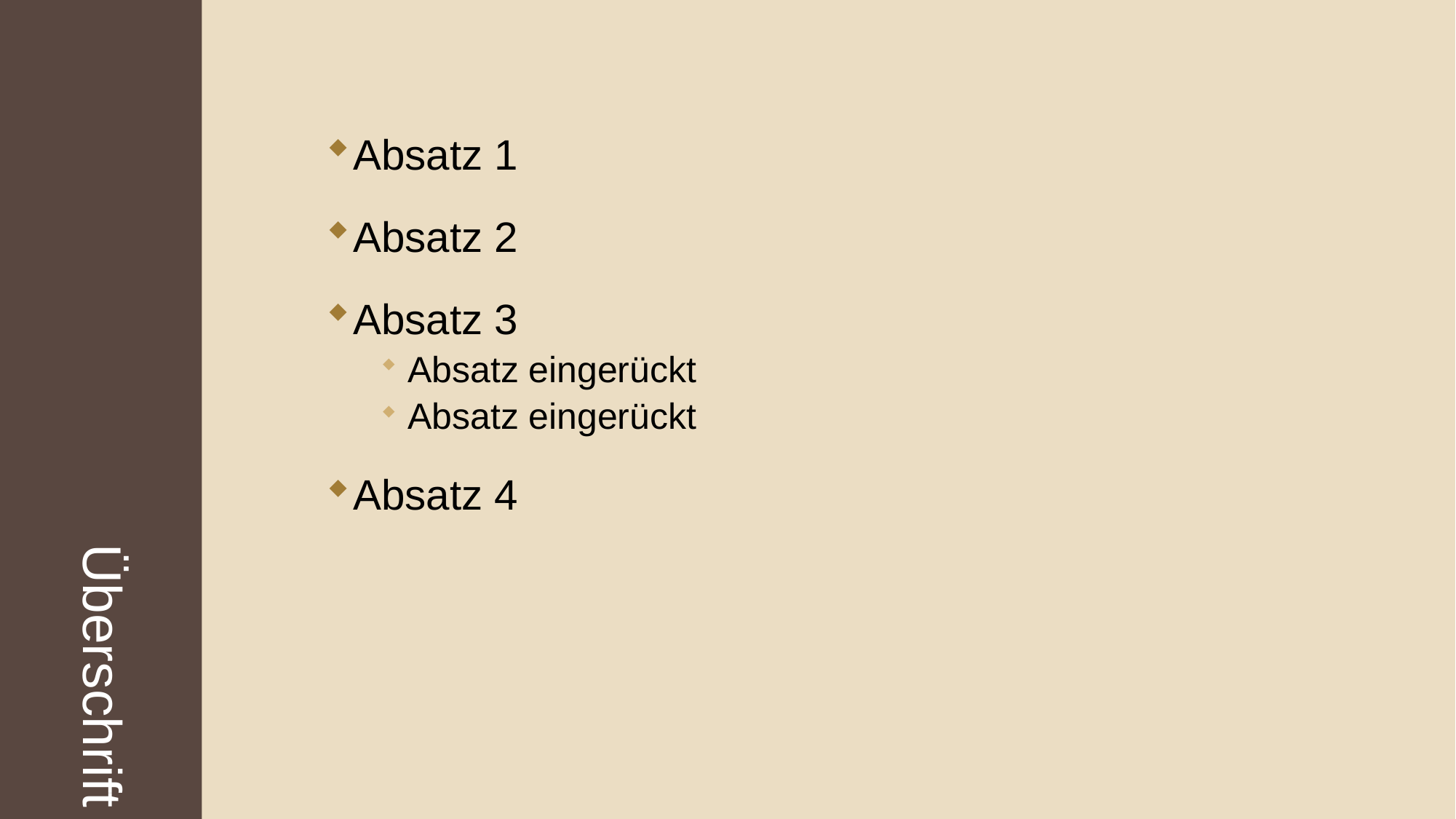

# Überschrift
Absatz 1
Absatz 2
Absatz 3
Absatz eingerückt
Absatz eingerückt
Absatz 4